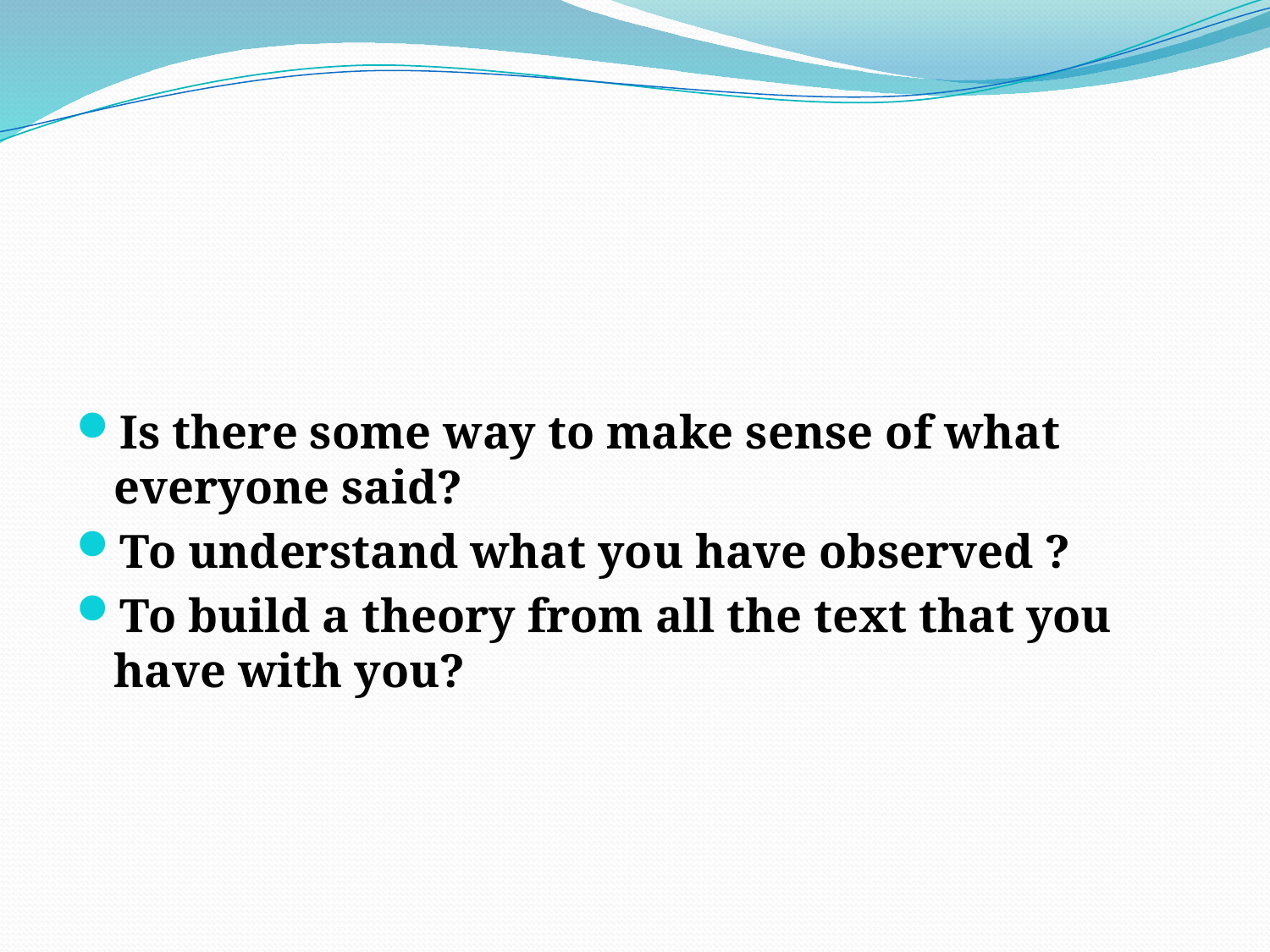

#

Is there some way to make sense of what everyone said?
To understand what you have observed ?
To build a theory from all the text that you have with you?